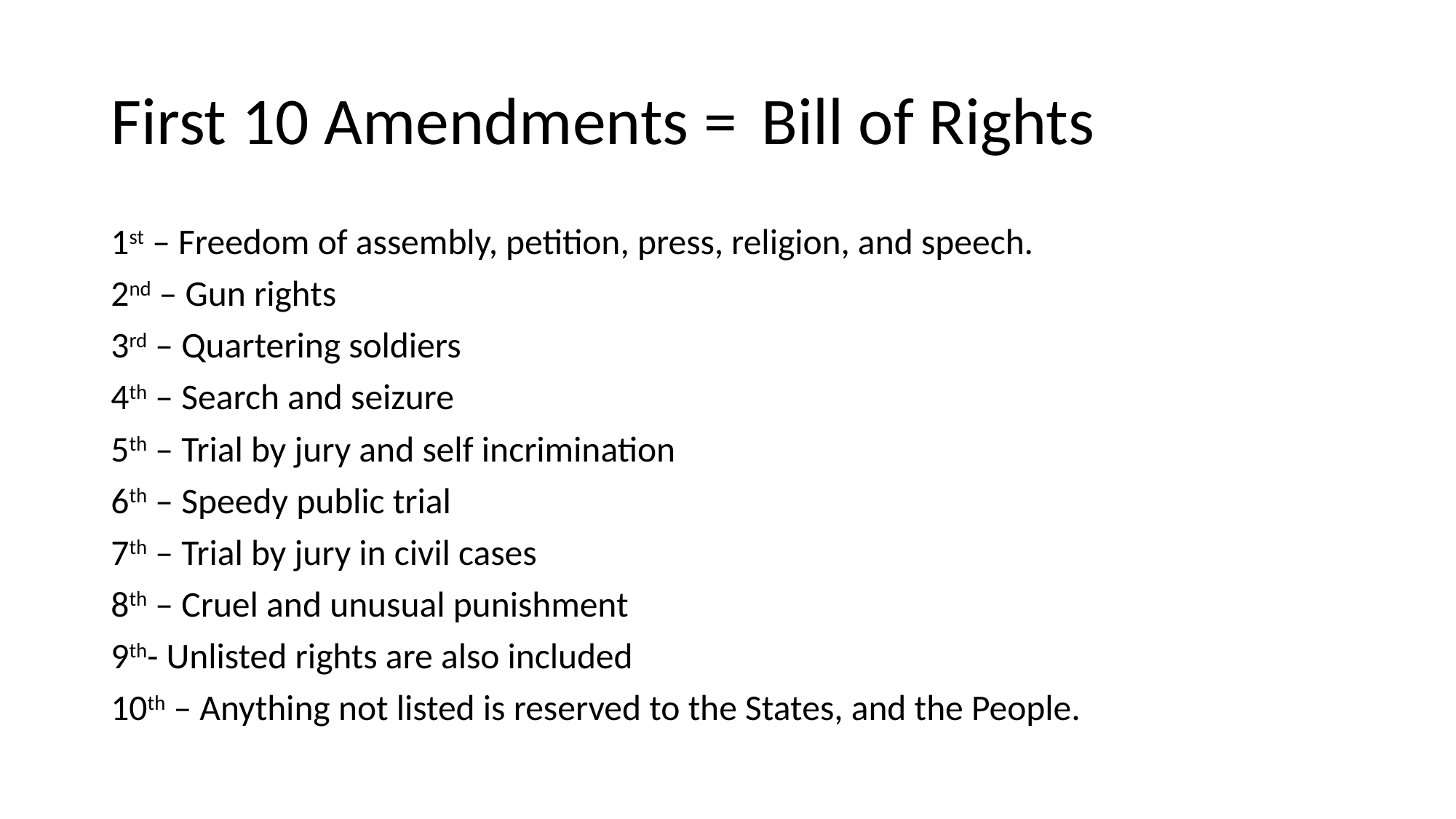

First 10 Amendments =
# Bill of Rights
1st – Freedom of assembly, petition, press, religion, and speech.
2nd – Gun rights
3rd – Quartering soldiers
4th – Search and seizure
5th – Trial by jury and self incrimination
6th – Speedy public trial
7th – Trial by jury in civil cases
8th – Cruel and unusual punishment
9th- Unlisted rights are also included
10th – Anything not listed is reserved to the States, and the People.